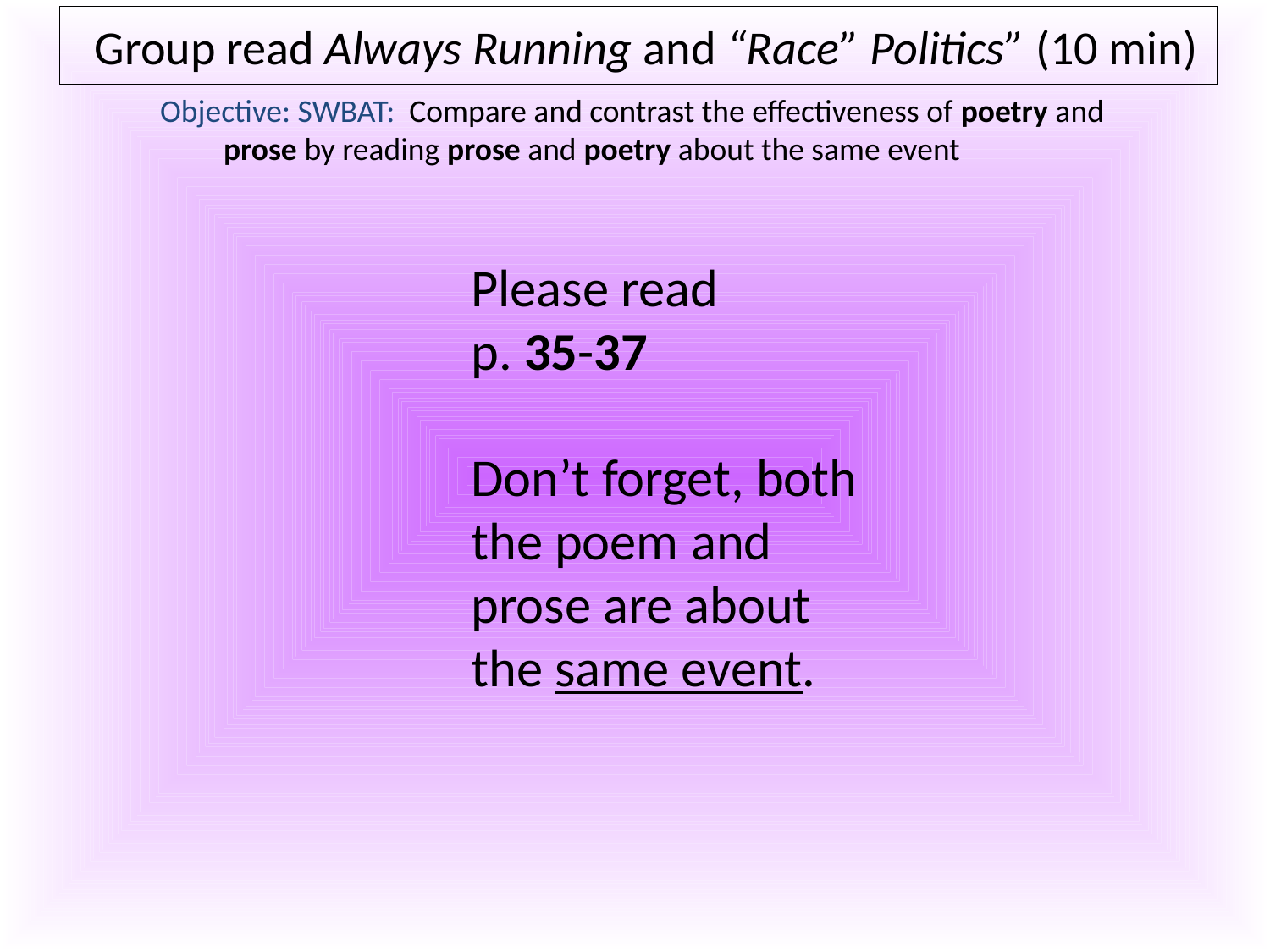

# Group read Always Running and “Race” Politics” (10 min)
Objective: SWBAT:  Compare and contrast the effectiveness of poetry and prose by reading prose and poetry about the same event
Please read
p. 35-37

Don’t forget, both the poem and prose are about the same event.